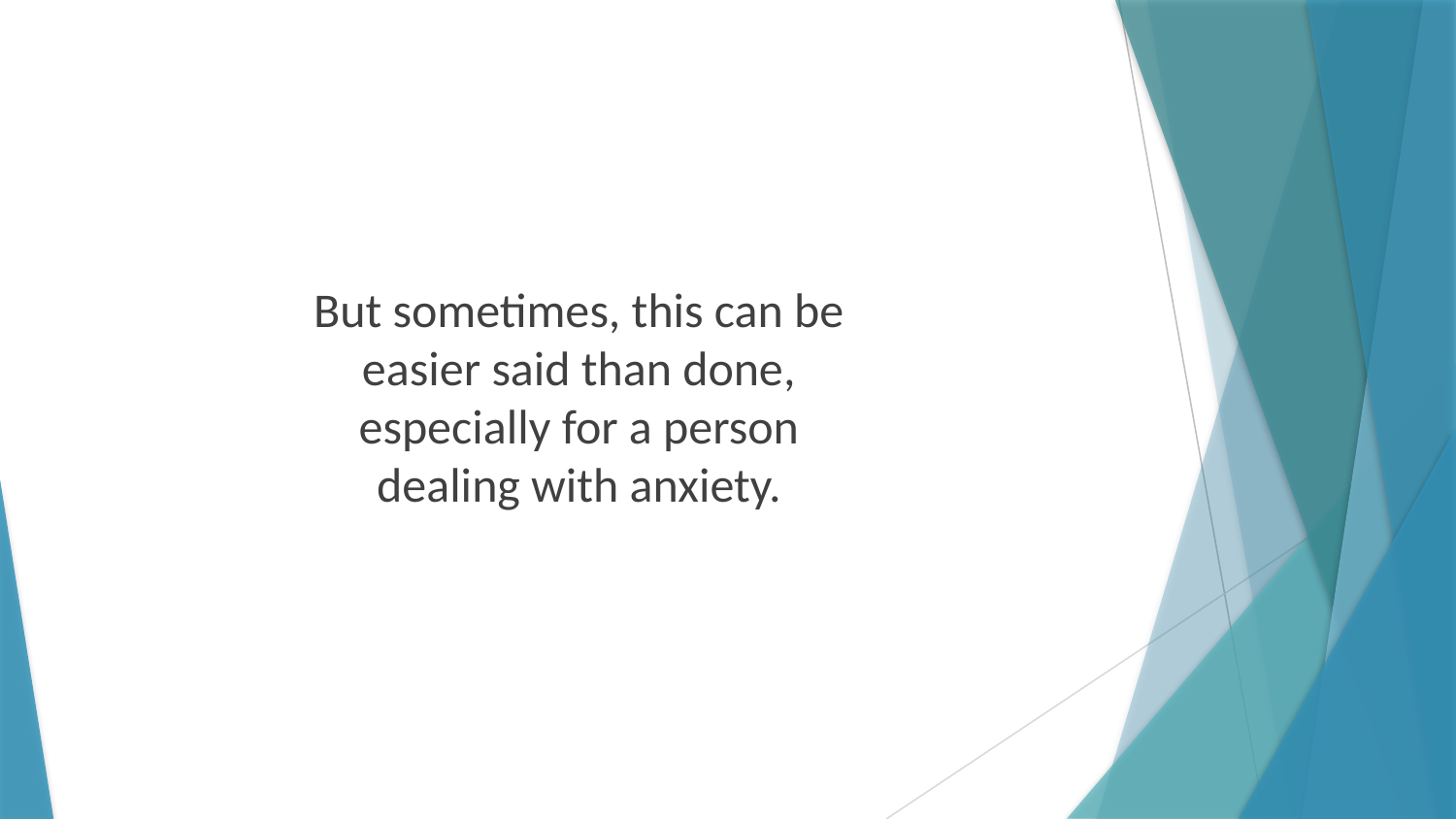

But sometimes, this can be easier said than done, especially for a person dealing with anxiety.